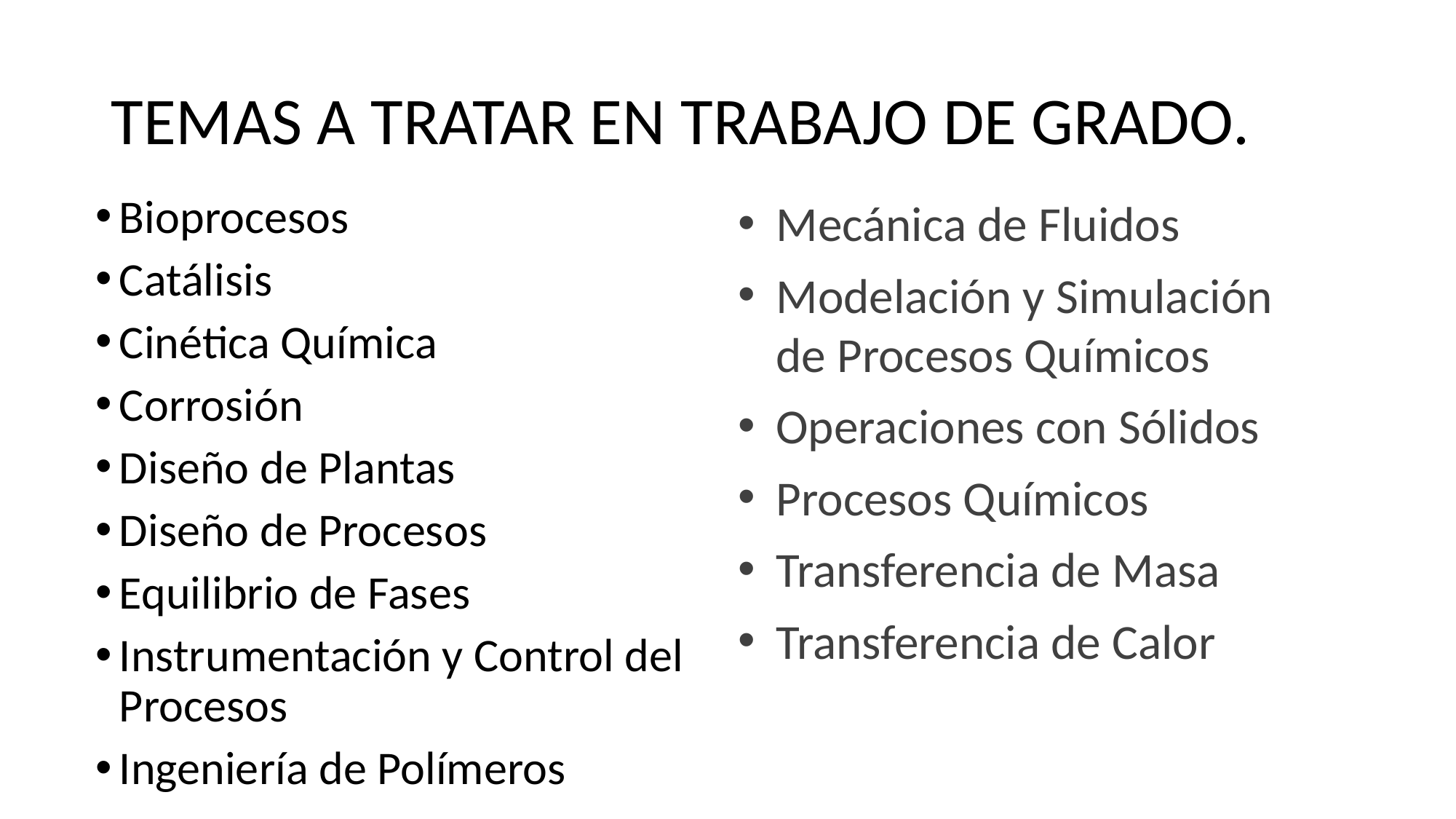

# TEMAS A TRATAR EN TRABAJO DE GRADO.
Bioprocesos
Catálisis
Cinética Química
Corrosión
Diseño de Plantas
Diseño de Procesos
Equilibrio de Fases
Instrumentación y Control del Procesos
Ingeniería de Polímeros

Mecánica de Fluidos
Modelación y Simulación de Procesos Químicos
Operaciones con Sólidos
Procesos Químicos
Transferencia de Masa
Transferencia de Calor